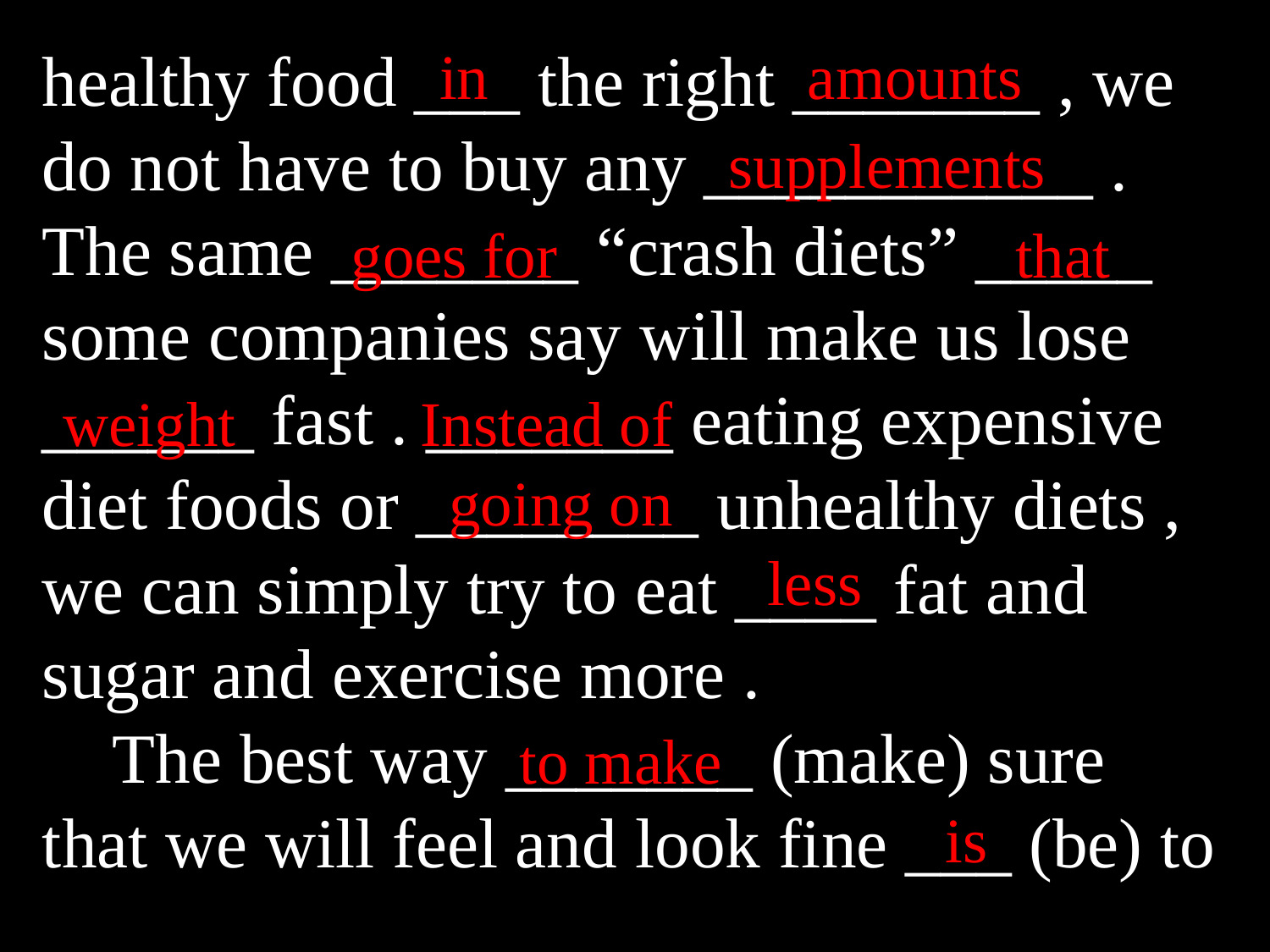

healthy food ___ the right _______ , we do not have to buy any ___________ . The same _______ “crash diets” _____ some companies say will make us lose ______ fast . _______ eating expensive diet foods or ________ unhealthy diets , we can simply try to eat ____ fat and sugar and exercise more .
    The best way _______ (make) sure that we will feel and look fine ___ (be) to
in
amounts
supplements
goes for
that
weight
Instead of
going on
less
to make
is